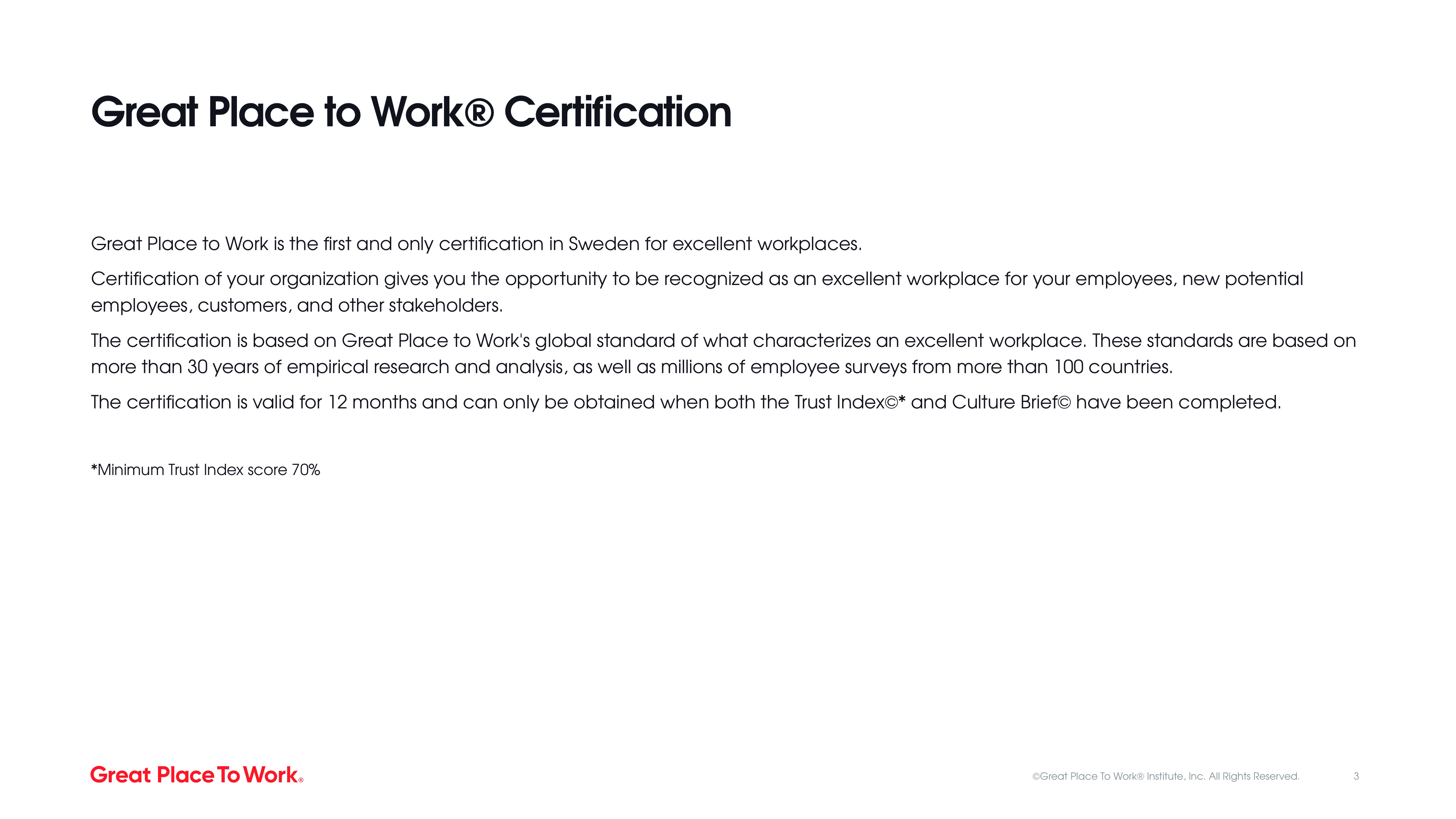

# Great Place to Work® Certification
Great Place to Work is the first and only certification in Sweden for excellent workplaces.
Certification of your organization gives you the opportunity to be recognized as an excellent workplace for your employees, new potential employees, customers, and other stakeholders.
The certification is based on Great Place to Work's global standard of what characterizes an excellent workplace. These standards are based on more than 30 years of empirical research and analysis, as well as millions of employee surveys from more than 100 countries.
The certification is valid for 12 months and can only be obtained when both the Trust Index©* and Culture Brief© have been completed.

*Minimum Trust Index score 70%

3
©Great Place To Work® Institute, Inc. All Rights Reserved.